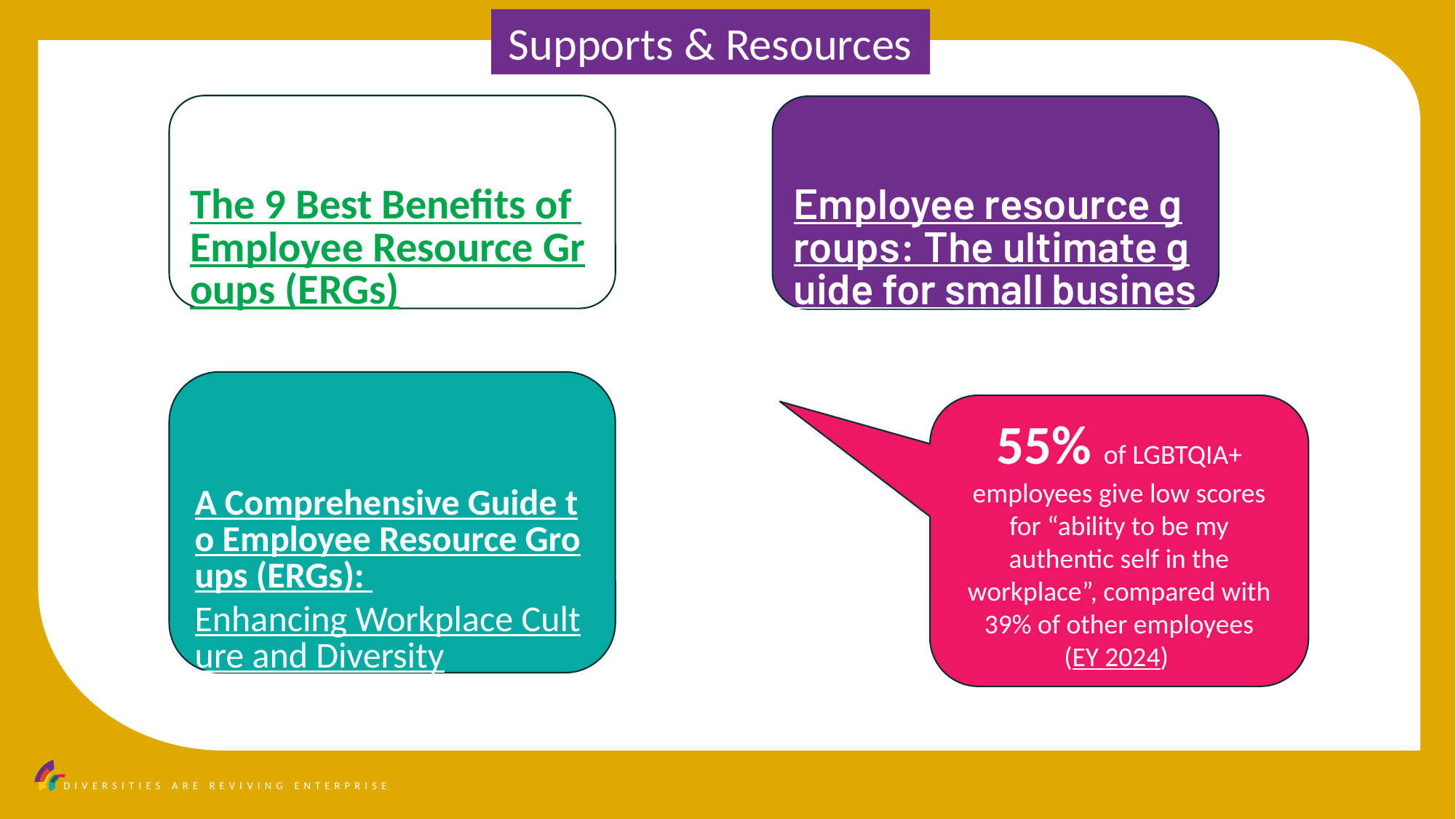

Supports & Resources
The 9 Best Benefits of Employee Resource Groups (ERGs)
Employee resource groups: The ultimate guide for small businesses
A Comprehensive Guide to Employee Resource Groups (ERGs): Enhancing Workplace Culture and Diversity
55% of LGBTQIA+ employees give low scores for “ability to be my authentic self in the workplace”, compared with 39% of other employees
(EY 2024)